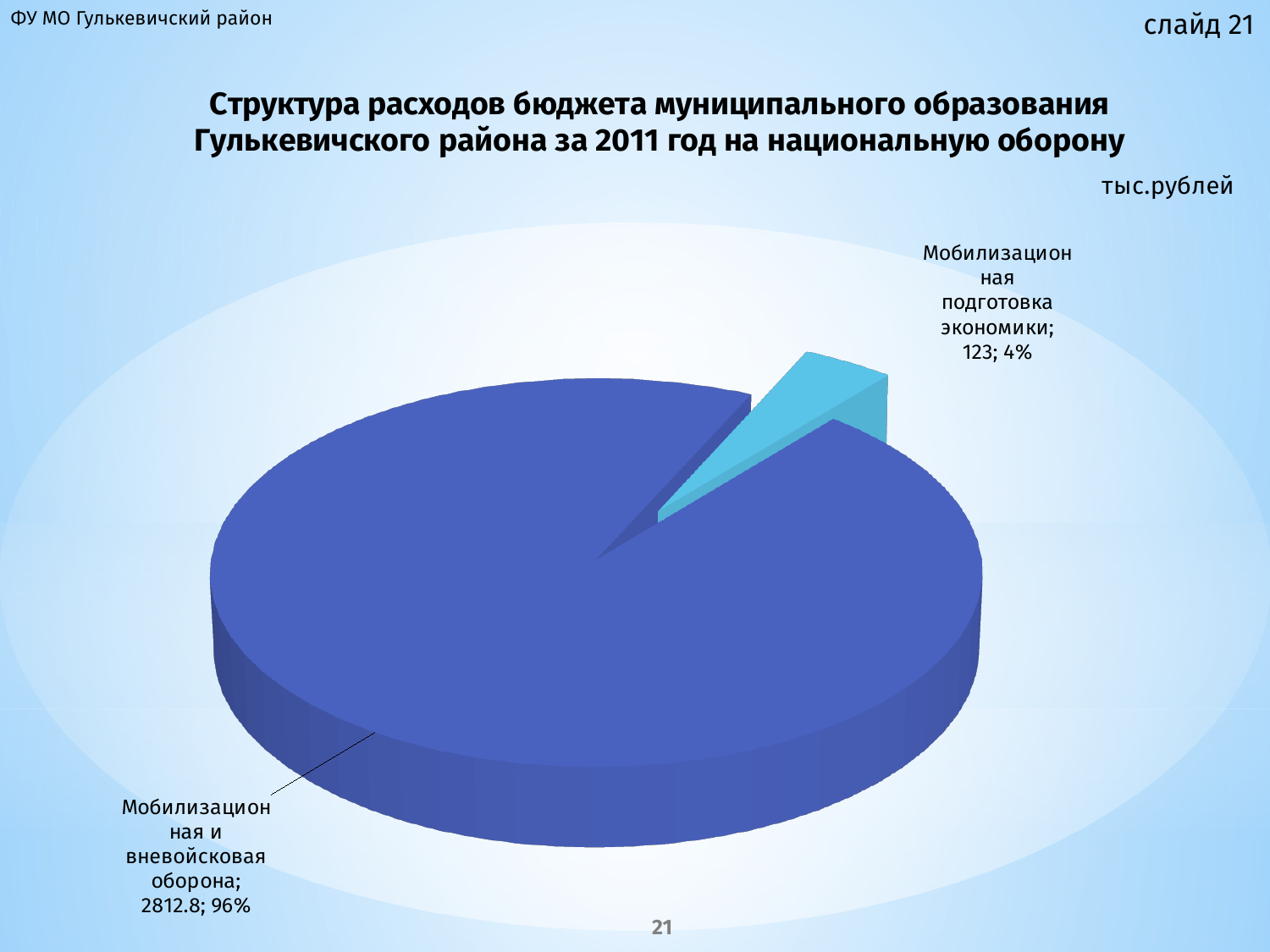

слайд 21
ФУ МО Гулькевичский район

[unsupported chart]

21